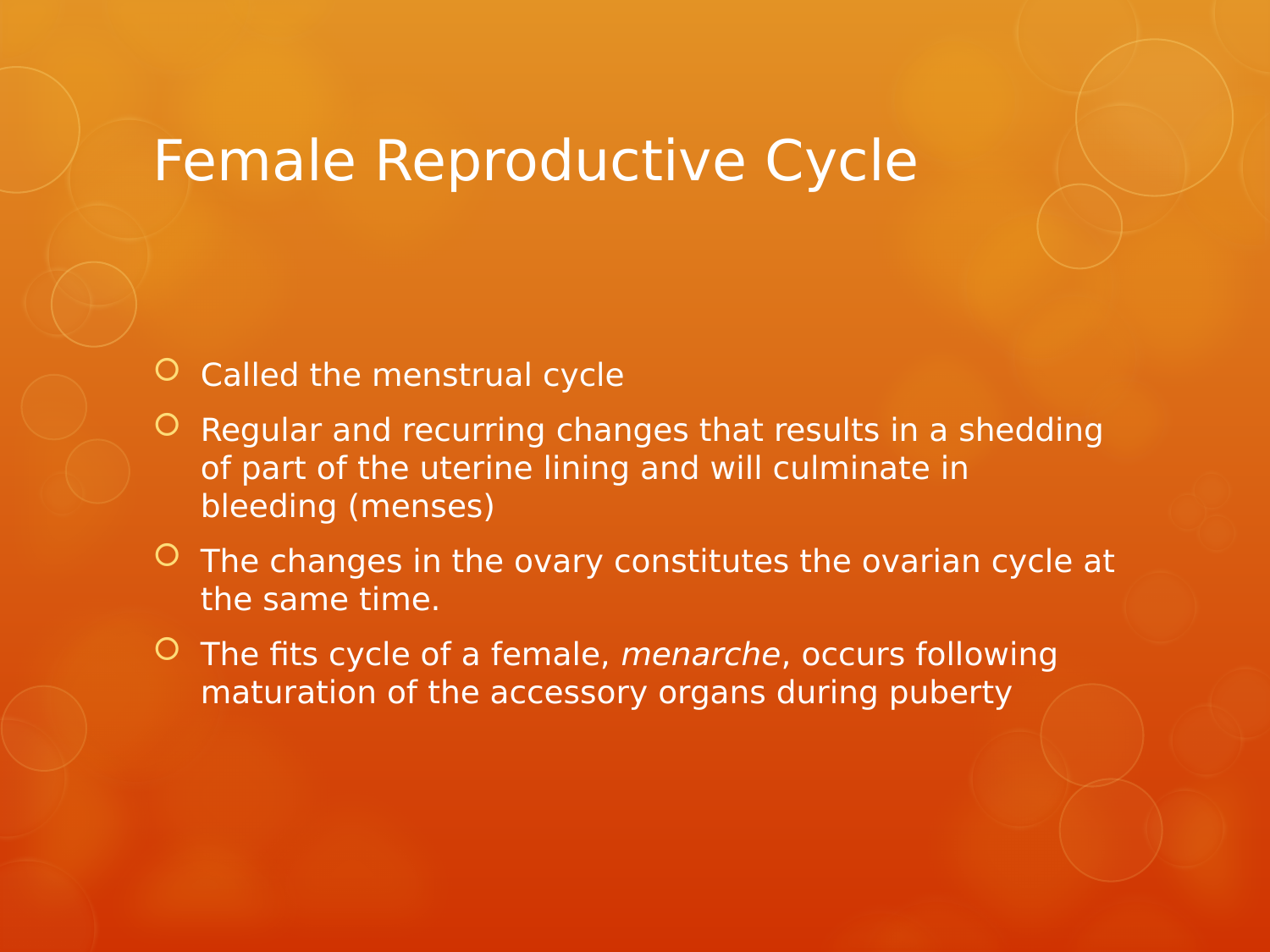

# Female Reproductive Cycle
Called the menstrual cycle
Regular and recurring changes that results in a shedding of part of the uterine lining and will culminate in bleeding (menses)
The changes in the ovary constitutes the ovarian cycle at the same time.
The fits cycle of a female, menarche, occurs following maturation of the accessory organs during puberty